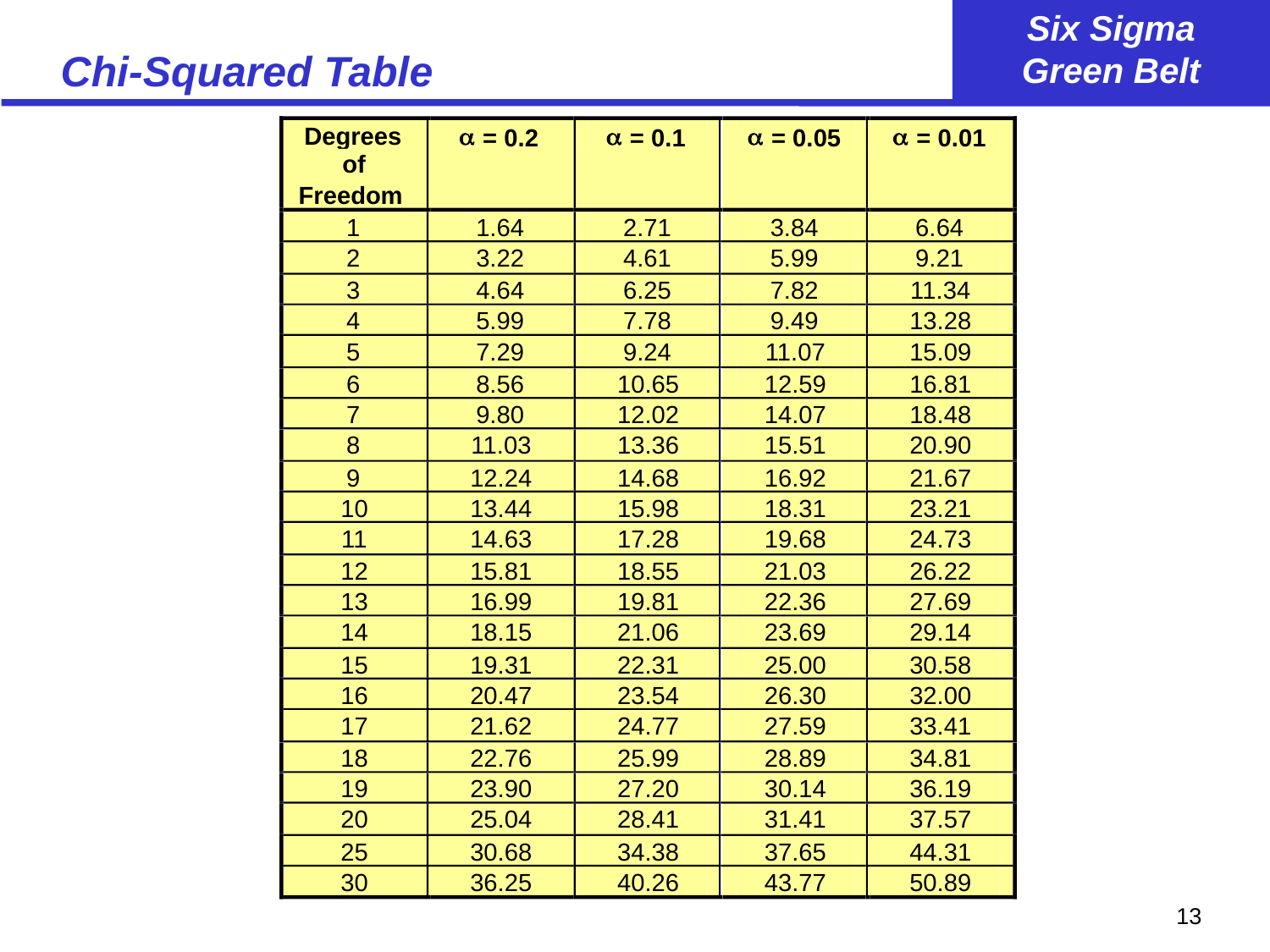

# Chi-Squared Table

Degrees

α

α

α

α

 = 0.2

 = 0.1

 = 0.05

 = 0.01

of

Freedom

1

1.64

2.71

3.84

6.64

2

3.22

4.61

5.99

9.21

3

4.6
4

6.25

7.82

11.34

4

5.99

7.78

9.49

13.28

5

7.29

9.24

11.07

15.09

6

8.56

10.65

12.59

16.81

7

9.80

12.02

14.07

18.48

8

11.03

13.36

15.51

20.90

9

12.24

14.68

16.92

21.67

10

13.44

15.98

18.31

23.21

11

14.63

17.28

19.68

24.73

12

15.81

18.55

21.03

26.22

13

16.99

19.81

22.36

27.69

14

18.15

21.06

23.69

29.14

15

19.31

22.31

25.00

30.58

16

20.47

23.54

26.30

32.00

17

21.62

24.77

27.59

33.41

18

22.76

25.99

28.89

34.81

19

23.90

27.20

30.14

36.19

20

25.04

28.41

31.41

37.57

25

30.68

34.38

37.65

44.31

30

36.25

40.26

43.77

50.89